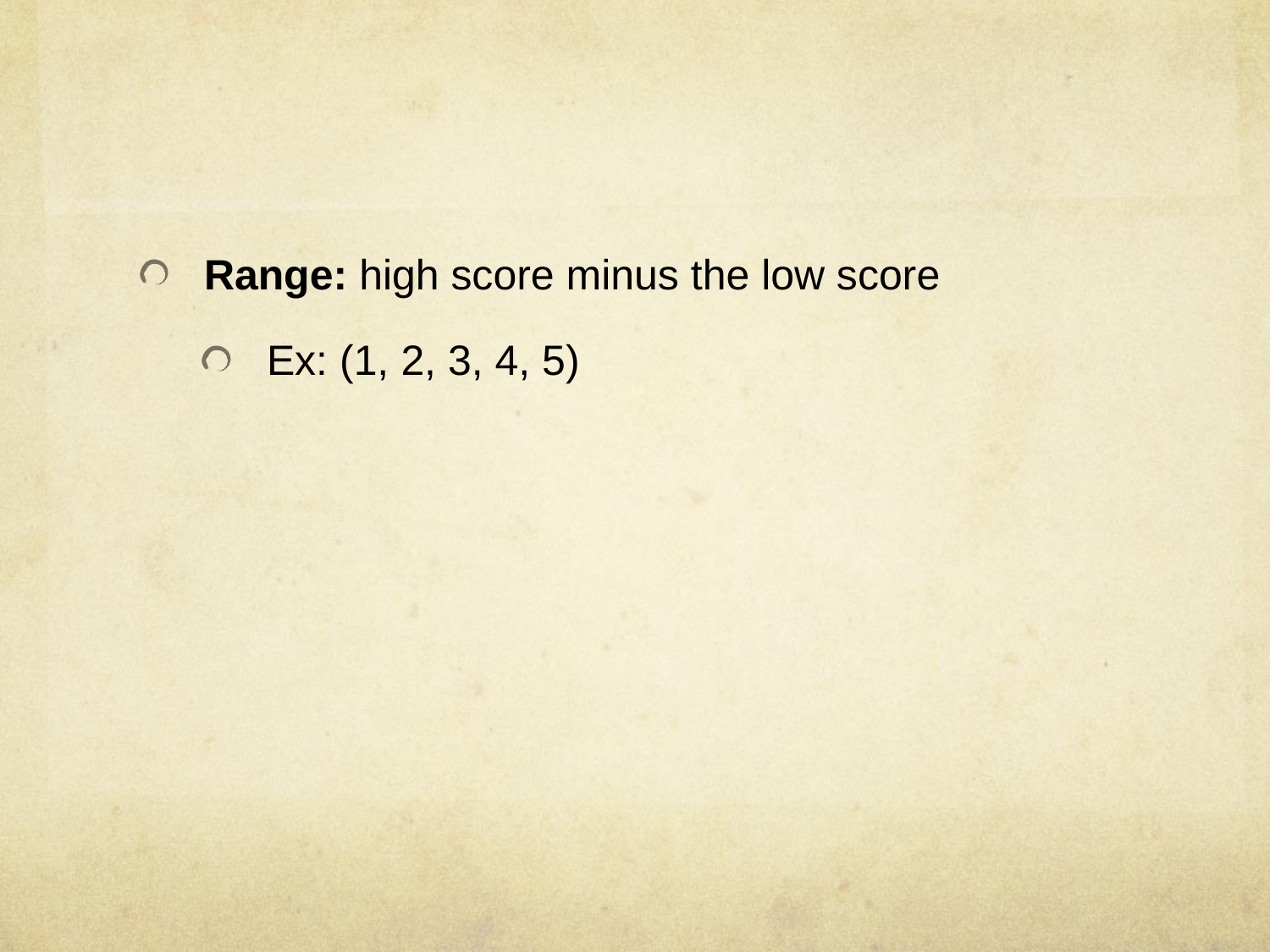

#
Range: high score minus the low score
Ex: (1, 2, 3, 4, 5)